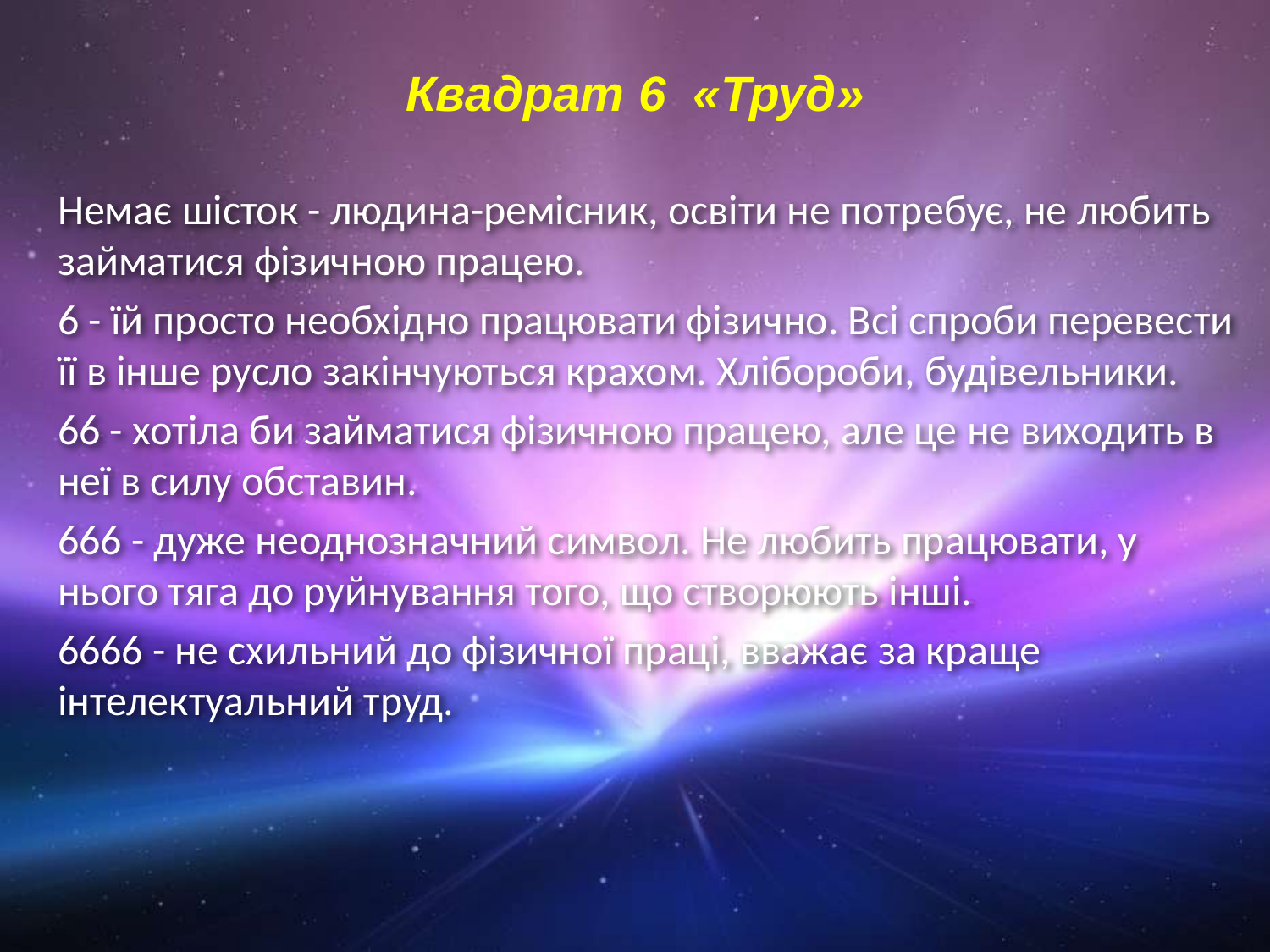

# Квадрат 6  «Труд»
Немає шісток - людина-ремісник, освіти не потребує, не любить займатися фізичною працею.
6 - їй просто необхідно працювати фізично. Всі спроби перевести її в інше русло закінчуються крахом. Хлібороби, будівельники.
66 - хотіла би займатися фізичною працею, але це не виходить в неї в силу обставин.
666 - дуже неоднозначний символ. Не любить працювати, у нього тяга до руйнування того, що створюють інші.
6666 - не схильний до фізичної праці, вважає за краще інтелектуальний труд.